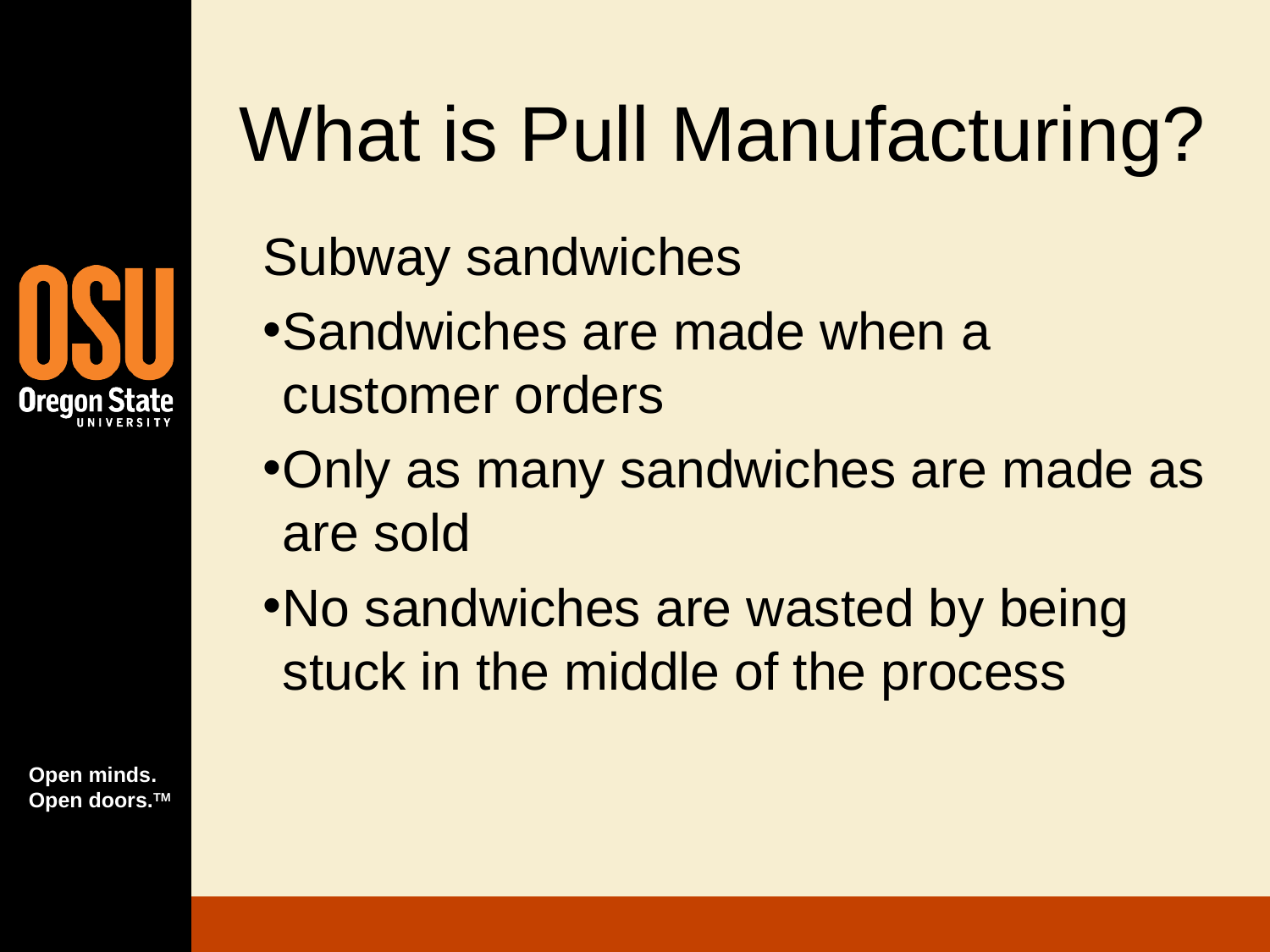

# What is Pull Manufacturing?
Subway sandwiches
Sandwiches are made when a customer orders
Only as many sandwiches are made as are sold
No sandwiches are wasted by being stuck in the middle of the process